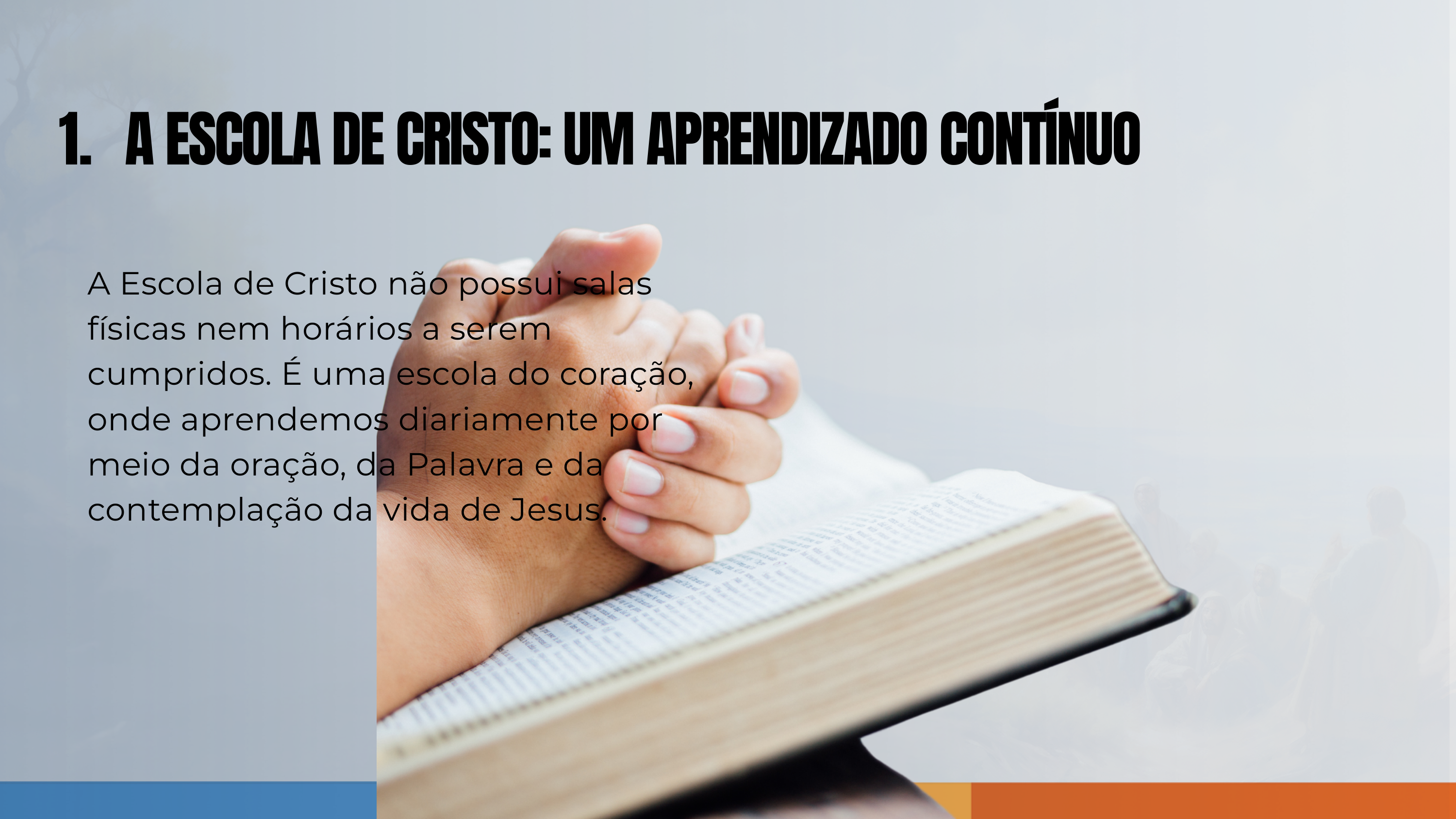

A ESCOLA DE CRISTO: UM APRENDIZADO CONTÍNUO
A Escola de Cristo não possui salas físicas nem horários a serem cumpridos. É uma escola do coração, onde aprendemos diariamente por meio da oração, da Palavra e da contemplação da vida de Jesus.